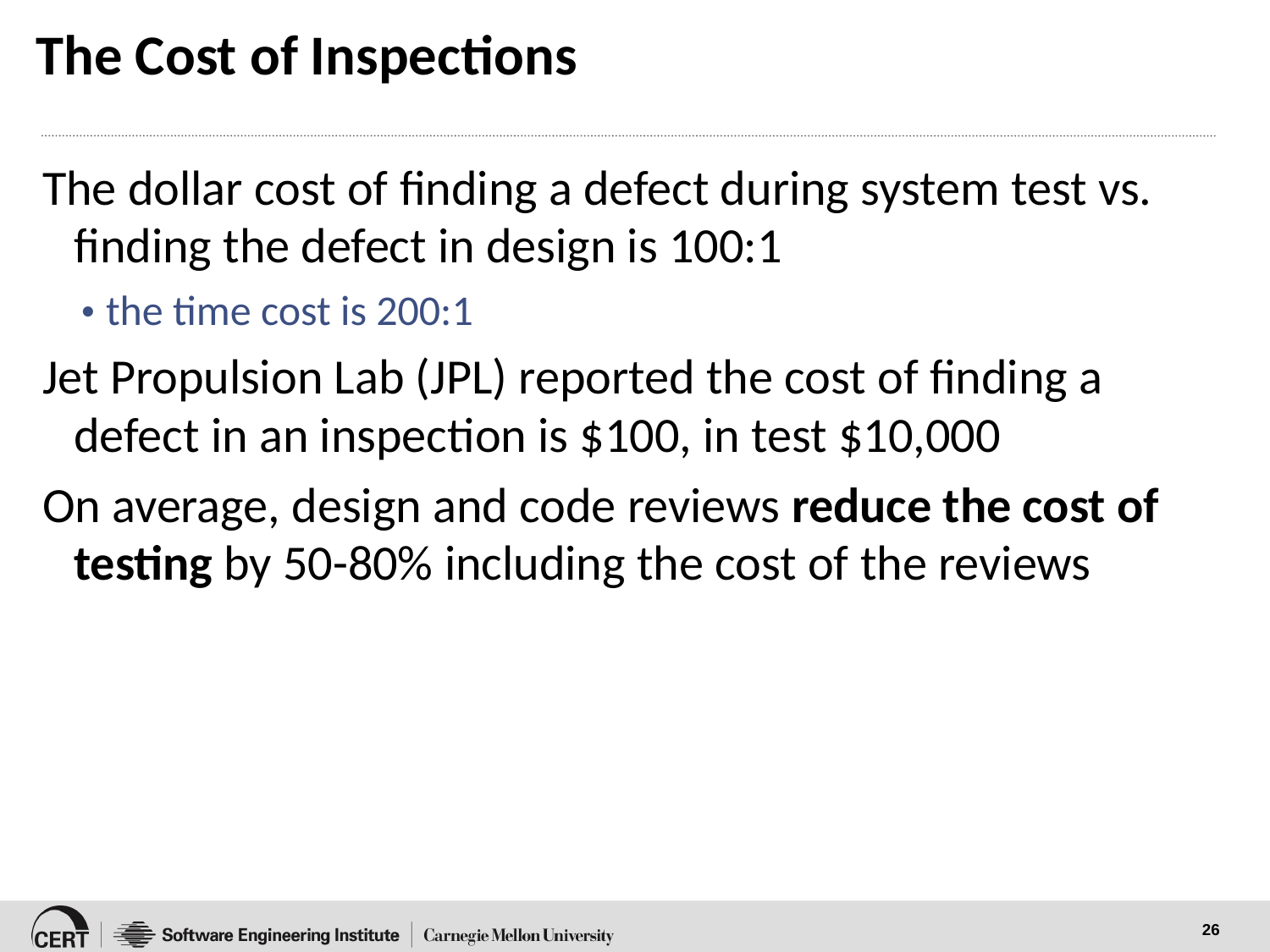

# The Cost of Inspections
The dollar cost of finding a defect during system test vs. finding the defect in design is 100:1
the time cost is 200:1
Jet Propulsion Lab (JPL) reported the cost of finding a defect in an inspection is $100, in test $10,000
On average, design and code reviews reduce the cost of testing by 50-80% including the cost of the reviews